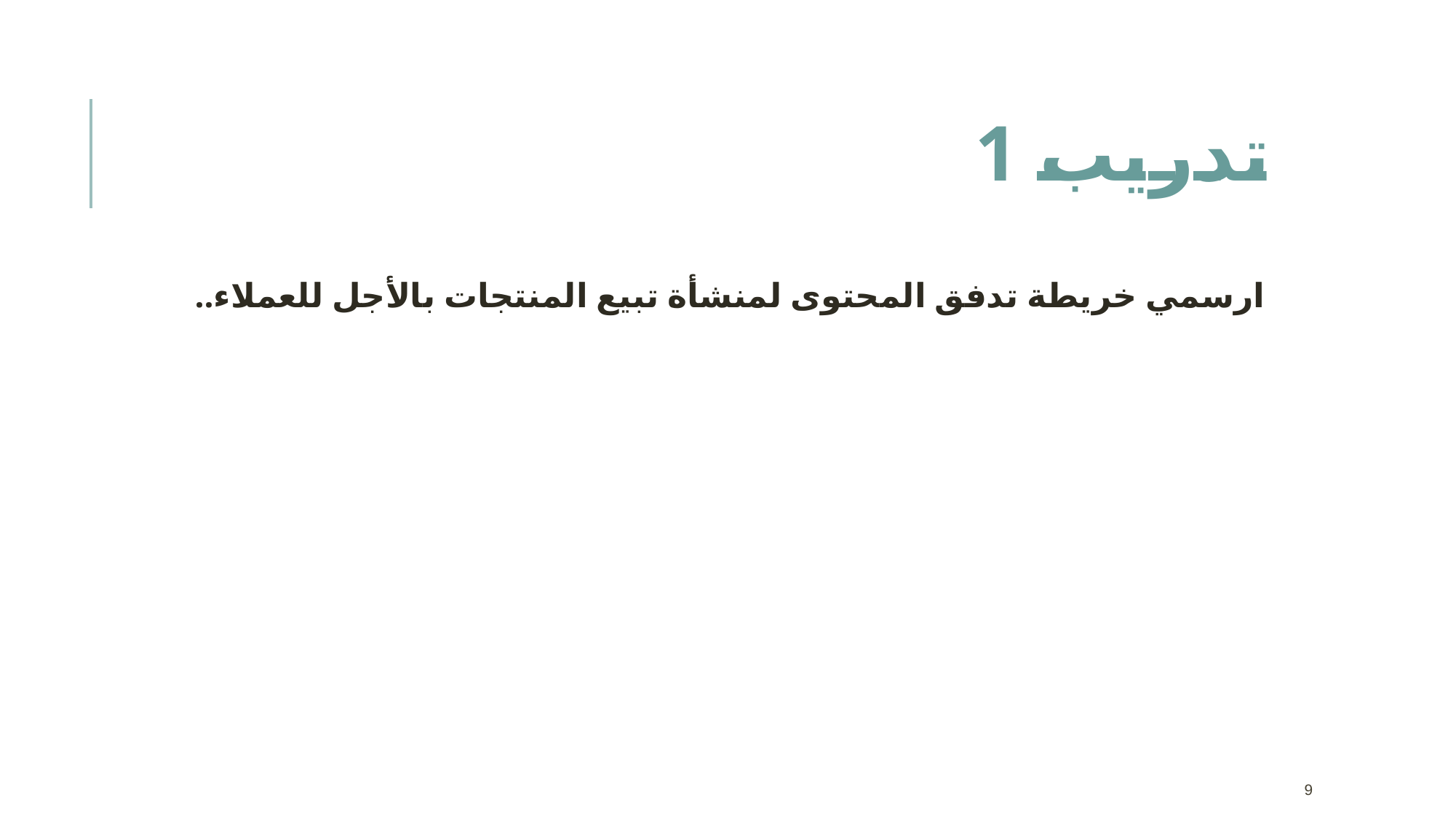

# تدريب 1
ارسمي خريطة تدفق المحتوى لمنشأة تبيع المنتجات بالأجل للعملاء..

9